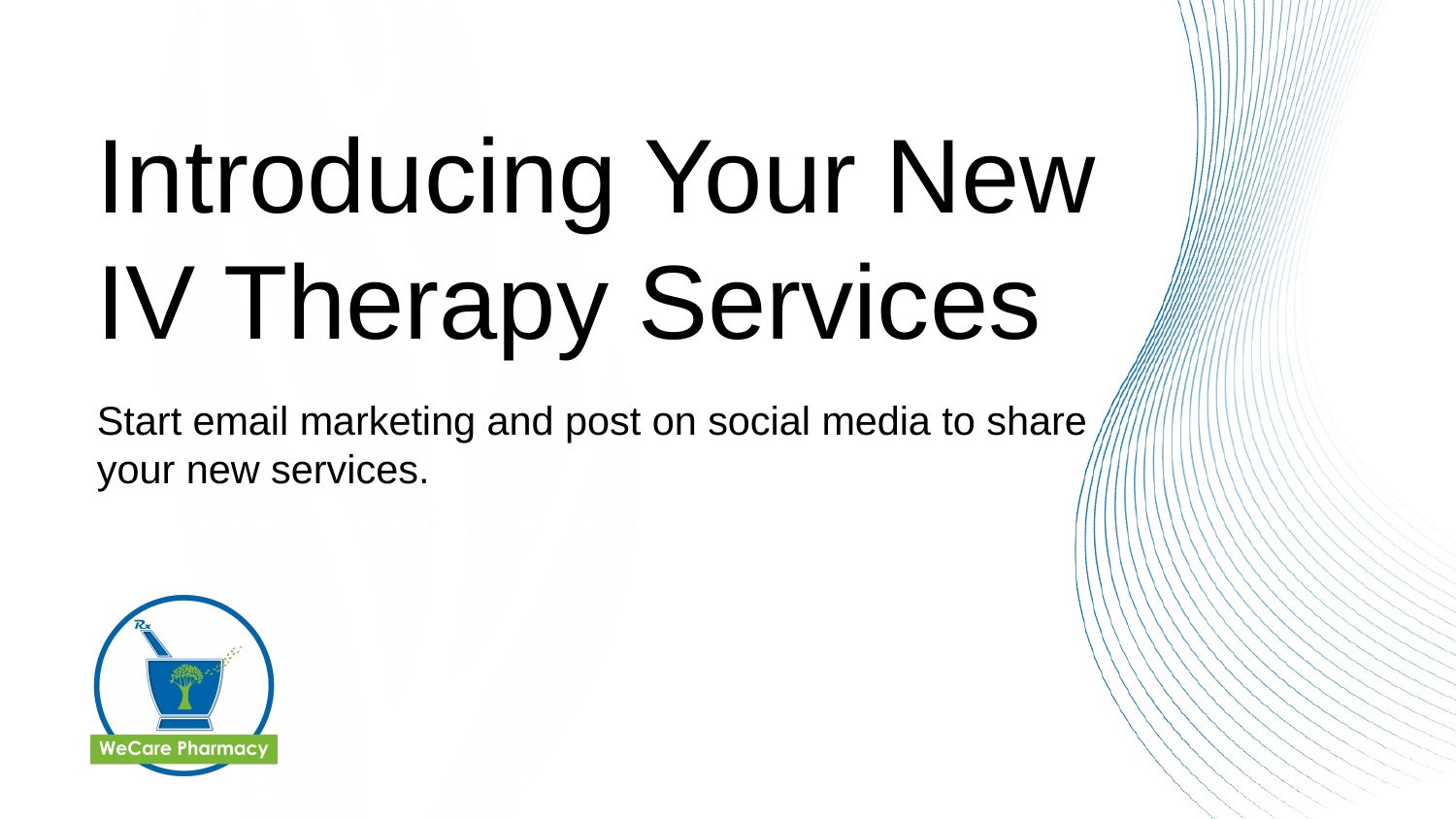

# Introducing Your New IV Therapy Services
Start email marketing and post on social media to share your new services.